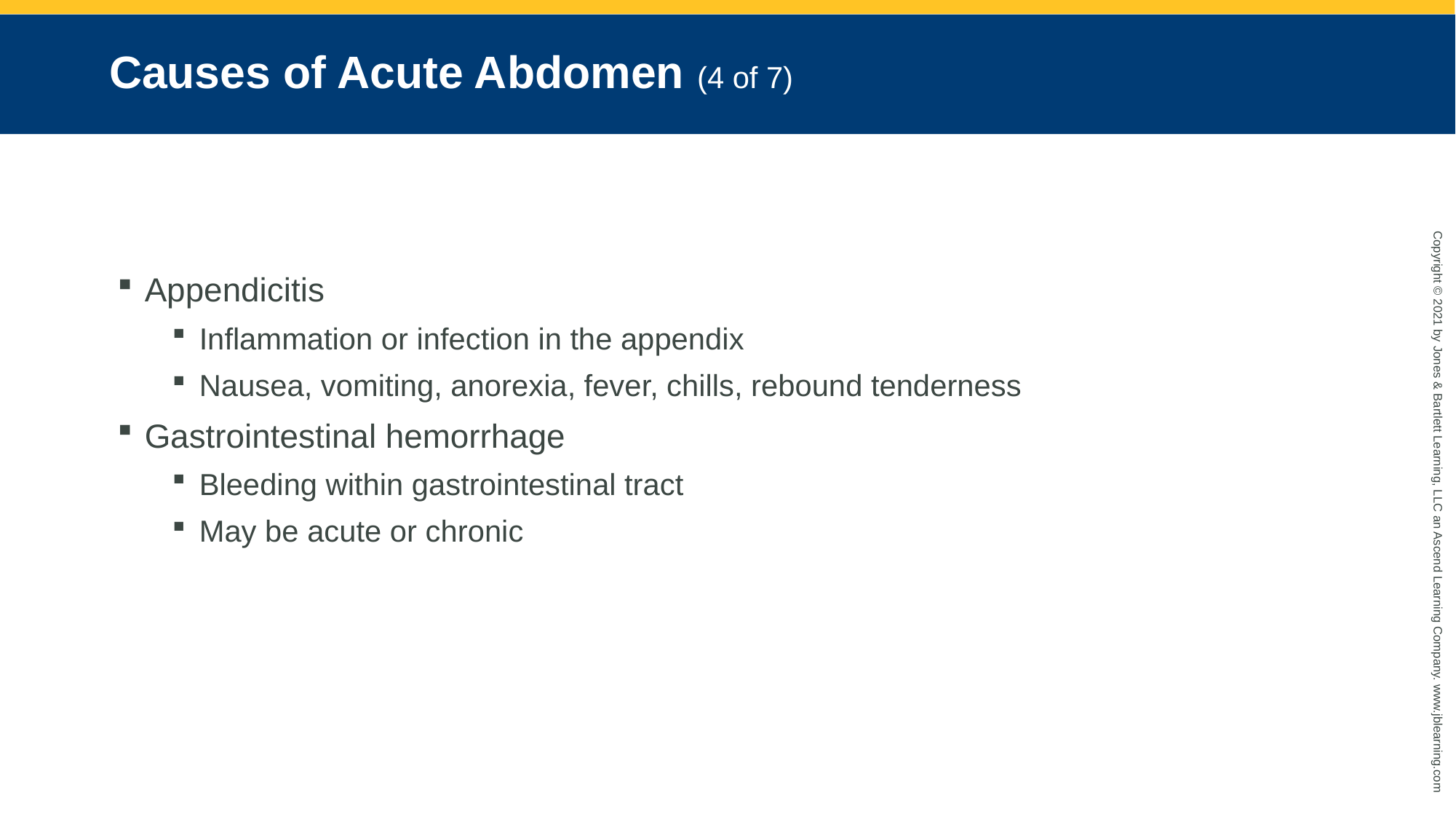

# Causes of Acute Abdomen (4 of 7)
Appendicitis
Inflammation or infection in the appendix
Nausea, vomiting, anorexia, fever, chills, rebound tenderness
Gastrointestinal hemorrhage
Bleeding within gastrointestinal tract
May be acute or chronic